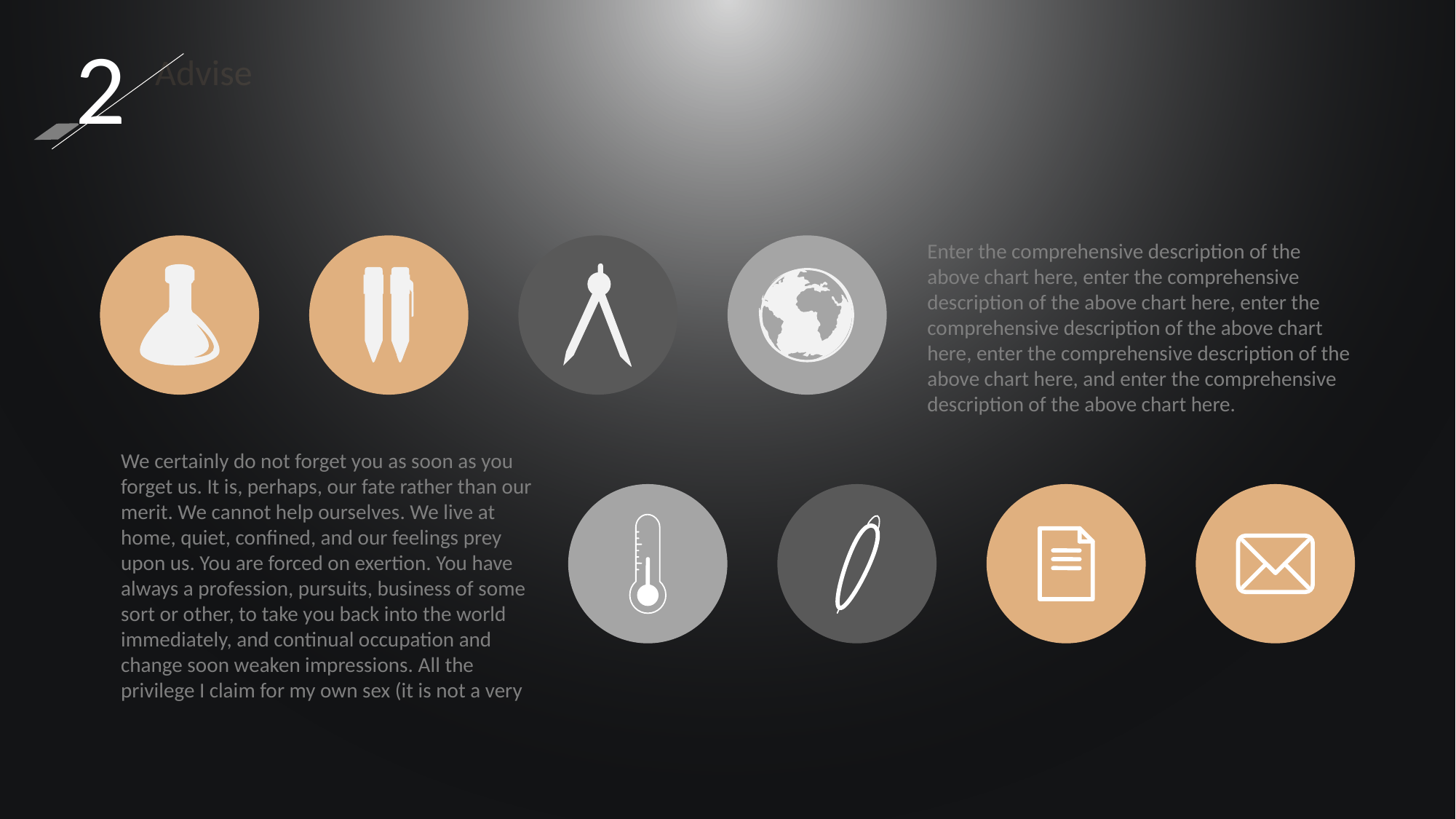

2

Advise
Enter the comprehensive description of the above chart here, enter the comprehensive description of the above chart here, enter the comprehensive description of the above chart here, enter the comprehensive description of the above chart here, and enter the comprehensive description of the above chart here.

We certainly do not forget you as soon as you forget us. It is, perhaps, our fate rather than our merit. We cannot help ourselves. We live at home, quiet, confined, and our feelings prey upon us. You are forced on exertion. You have always a profession, pursuits, business of some sort or other, to take you back into the world immediately, and continual occupation and change soon weaken impressions. All the privilege I claim for my own sex (it is not a very